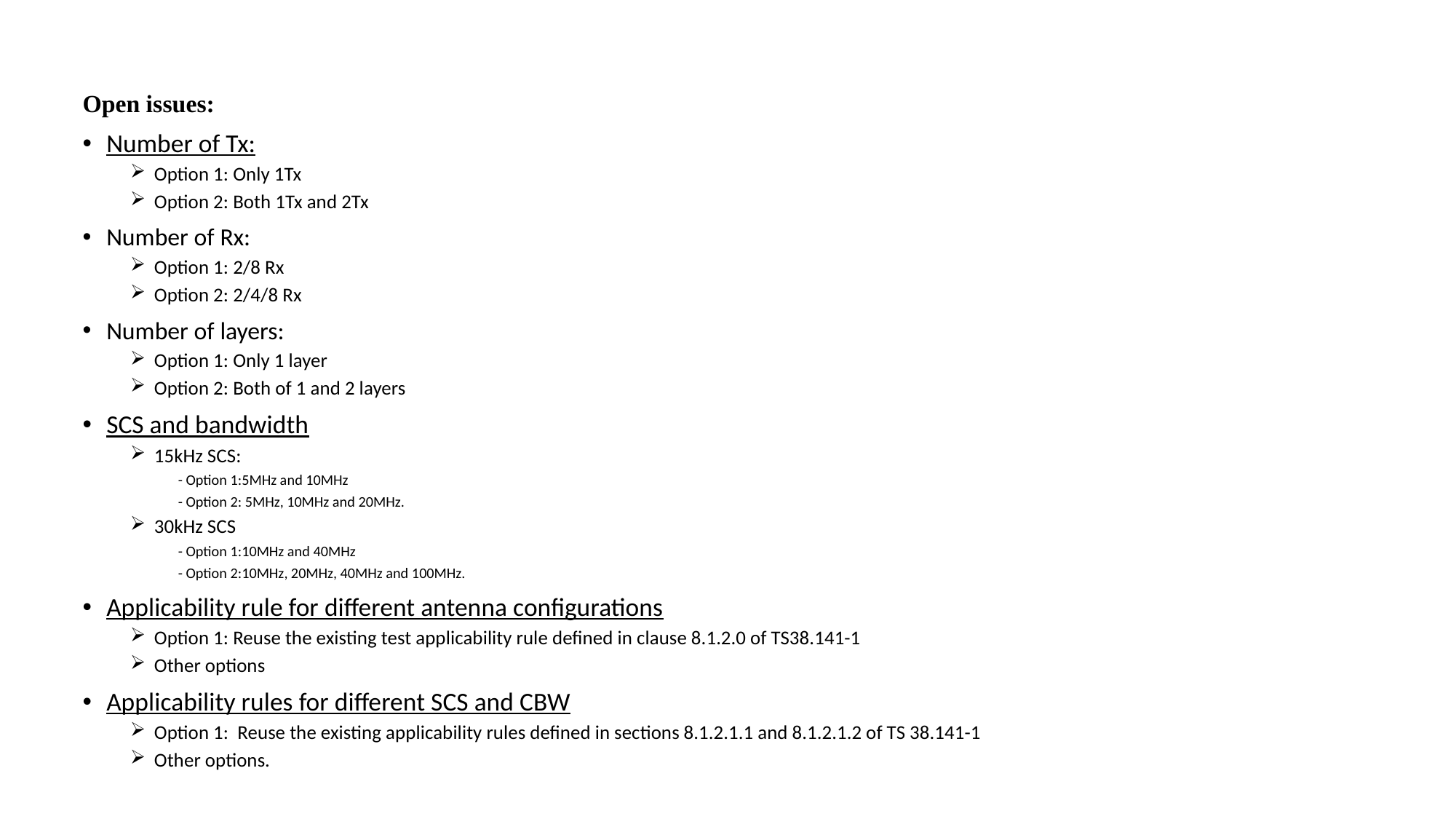

Open issues:
Number of Tx:
Option 1: Only 1Tx
Option 2: Both 1Tx and 2Tx
Number of Rx:
Option 1: 2/8 Rx
Option 2: 2/4/8 Rx
Number of layers:
Option 1: Only 1 layer
Option 2: Both of 1 and 2 layers
SCS and bandwidth
15kHz SCS:
- Option 1:5MHz and 10MHz
- Option 2: 5MHz, 10MHz and 20MHz.
30kHz SCS
- Option 1:10MHz and 40MHz
- Option 2:10MHz, 20MHz, 40MHz and 100MHz.
Applicability rule for different antenna configurations
Option 1: Reuse the existing test applicability rule defined in clause 8.1.2.0 of TS38.141-1
Other options
Applicability rules for different SCS and CBW
Option 1:  Reuse the existing applicability rules defined in sections 8.1.2.1.1 and 8.1.2.1.2 of TS 38.141-1
Other options.